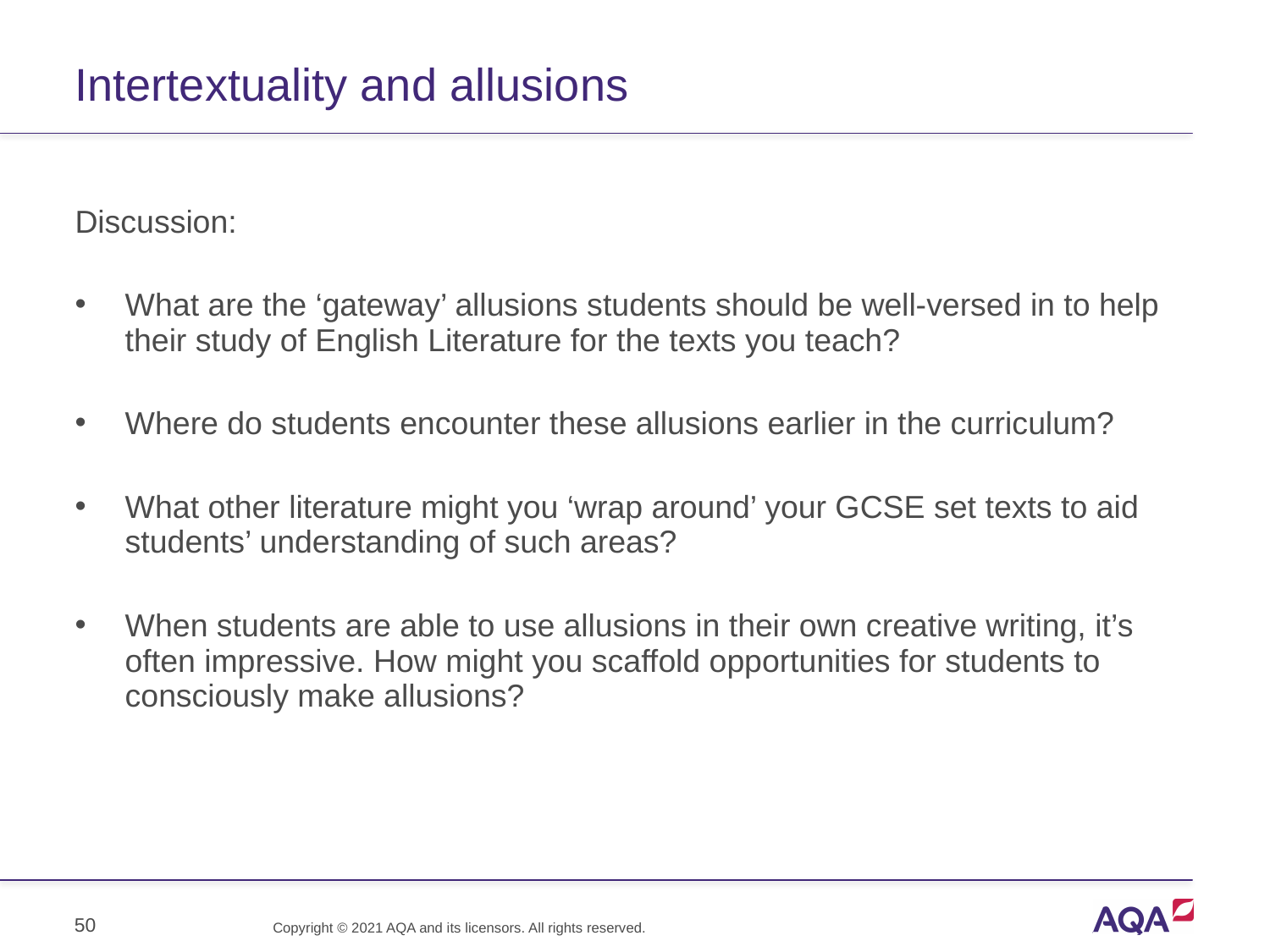

# Intertextuality and allusions
Discussion:

What are the ‘gateway’ allusions students should be well-versed in to help their study of English Literature for the texts you teach?

Where do students encounter these allusions earlier in the curriculum?

What other literature might you ‘wrap around’ your GCSE set texts to aid students’ understanding of such areas?

When students are able to use allusions in their own creative writing, it’s often impressive. How might you scaffold opportunities for students to consciously make allusions?

50
Copyright © 2021 AQA and its licensors. All rights reserved.